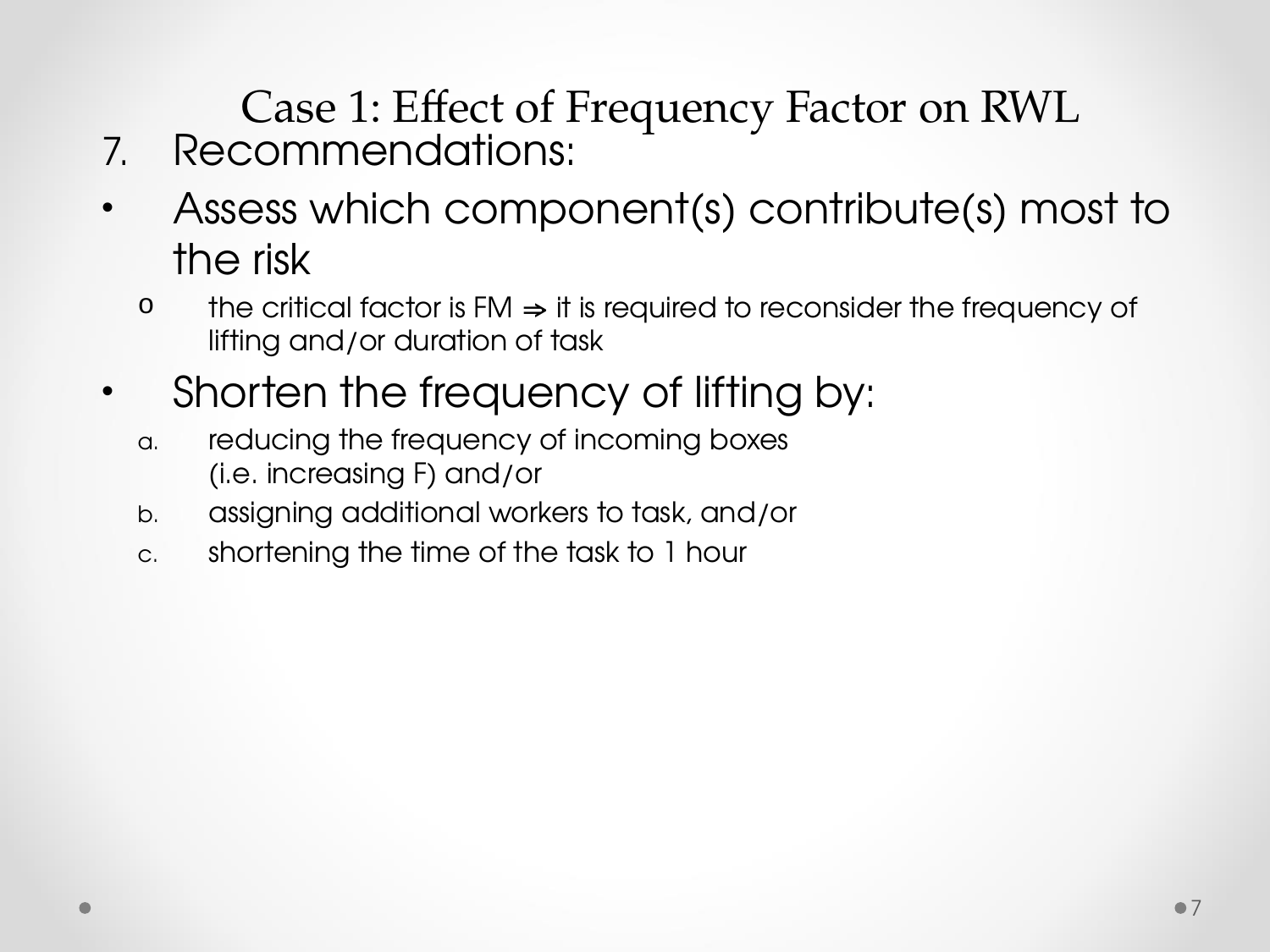

# Case 1: Effect of Frequency Factor on RWL

Recommendations:
Assess which component(s) contribute(s) most to the risk
the critical factor is FM ⇒ it is required to reconsider the frequency of lifting and/or duration of task
Shorten the frequency of lifting by:
reducing the frequency of incoming boxes
(i.e. increasing F) and/or
assigning additional workers to task, and/or
shortening the time of the task to 1 hour
7